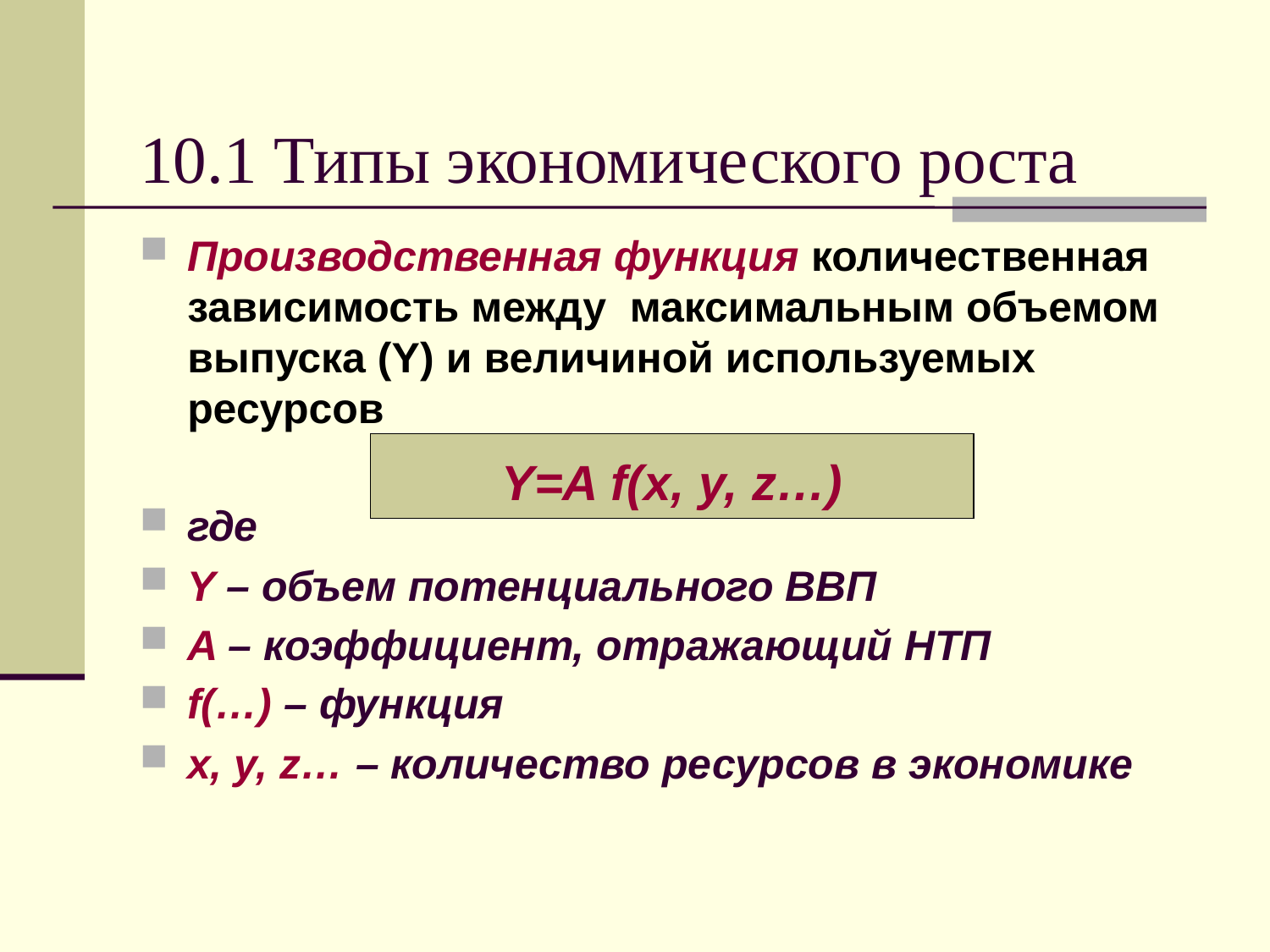

# 10.1 Типы экономического роста
Производственная функция количественная зависимость между  максимальным объемом выпуска (Y) и величиной используемых ресурсов

где
Y – объем потенциального ВВП
A – коэффициент, отражающий НТП
f(…) – функция
x, y, z… – количество ресурсов в экономике

Y=A f(х, у, z…)